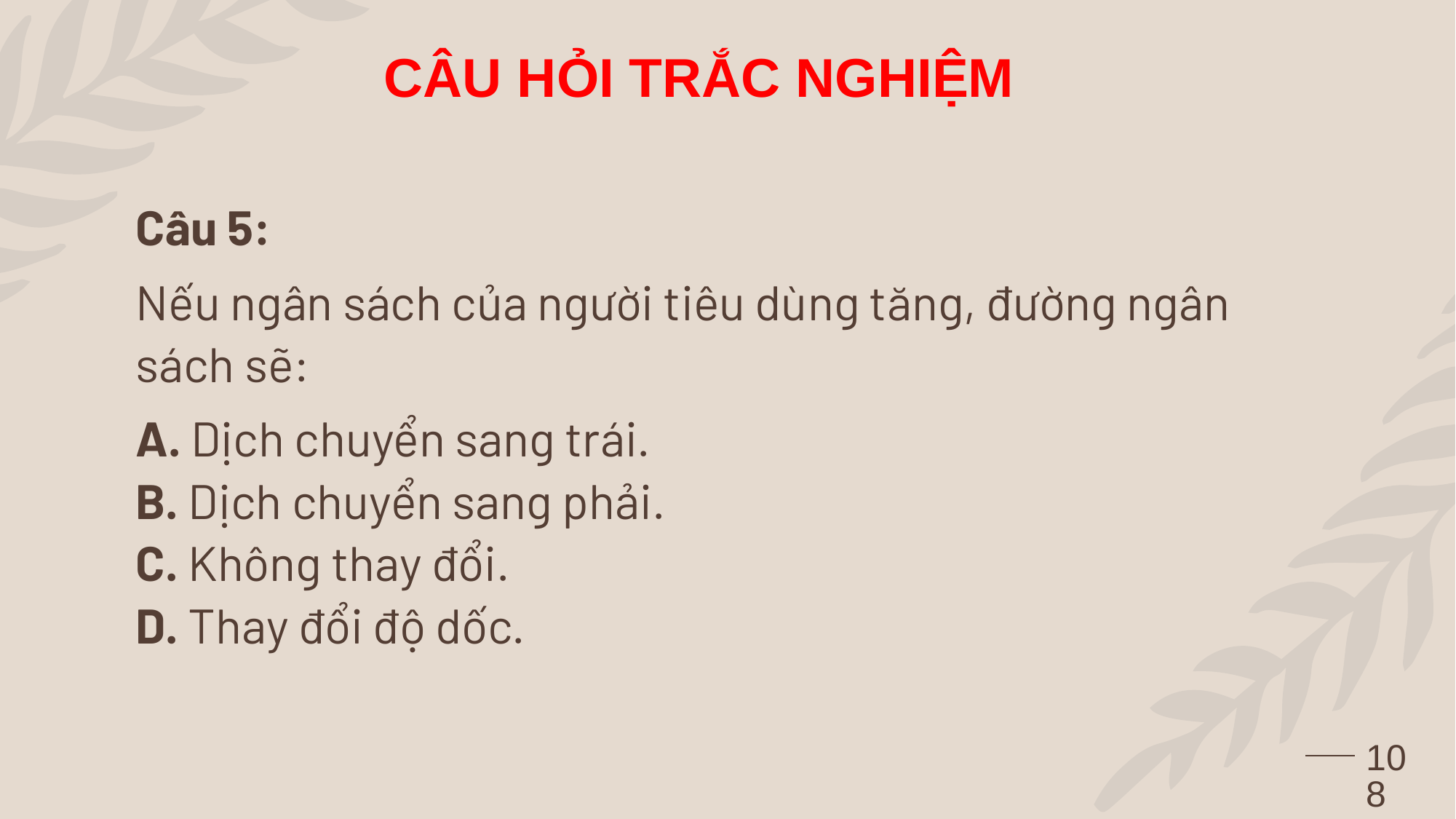

CÂU HỎI TRẮC NGHIỆM
Câu 5:
Nếu ngân sách của người tiêu dùng tăng, đường ngân sách sẽ:
A. Dịch chuyển sang trái.
B. Dịch chuyển sang phải.
C. Không thay đổi.
D. Thay đổi độ dốc.
108